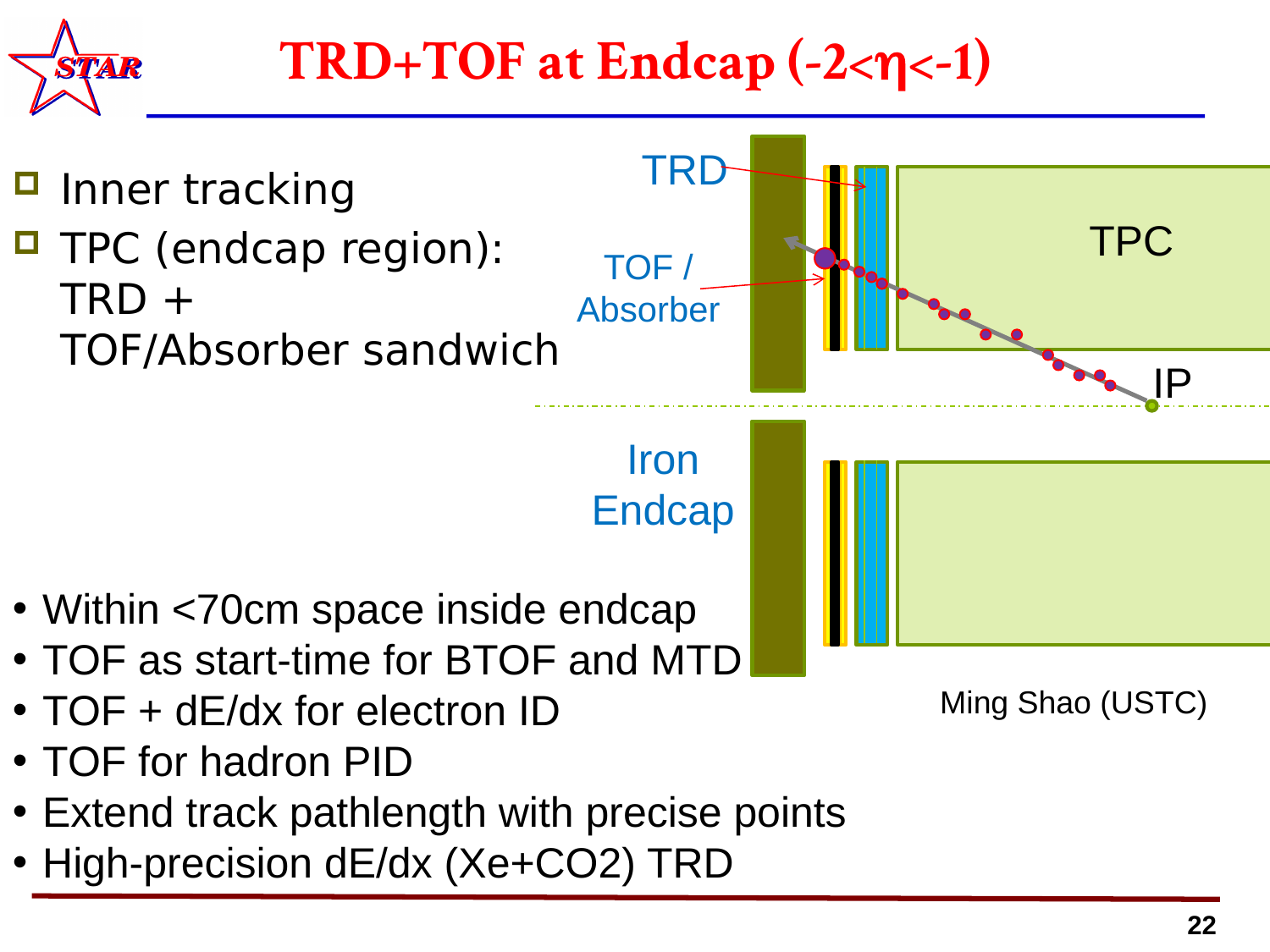

# TRD+TOF at Endcap (-2<η<-1)
TRD

TPC
TOF / Absorber

IP

Iron Endcap

Inner tracking
TPC (endcap region):
TRD +
TOF/Absorber sandwich

Within <70cm space inside endcap
TOF as start-time for BTOF and MTD
TOF + dE/dx for electron ID
TOF for hadron PID
Extend track pathlength with precise points
High-precision dE/dx (Xe+CO2) TRD
Ming Shao (USTC)